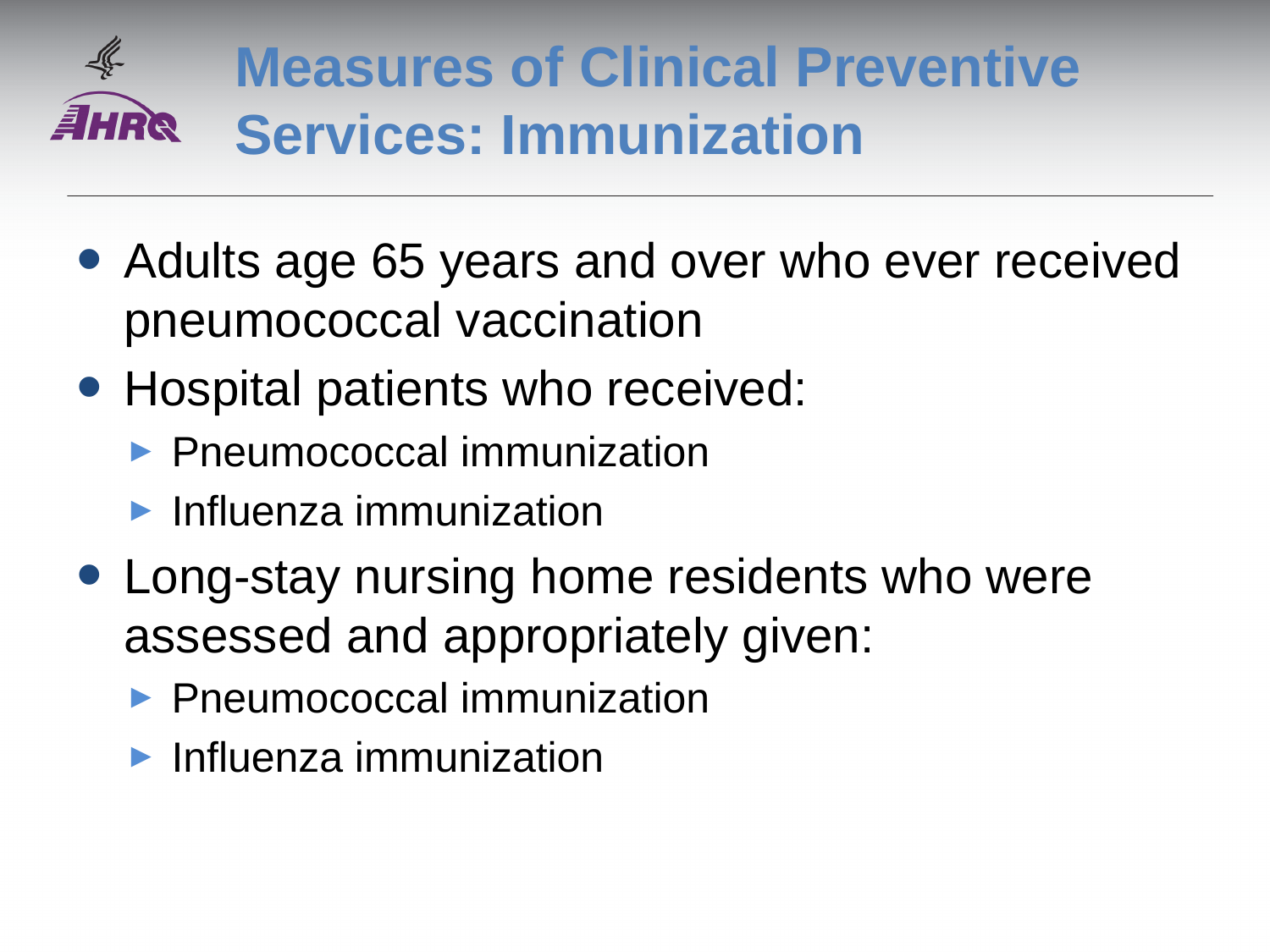

# Measures of Clinical Preventive Services: Immunization
Adults age 65 years and over who ever received pneumococcal vaccination
Hospital patients who received:
Pneumococcal immunization
Influenza immunization
Long-stay nursing home residents who were assessed and appropriately given:
Pneumococcal immunization
Influenza immunization